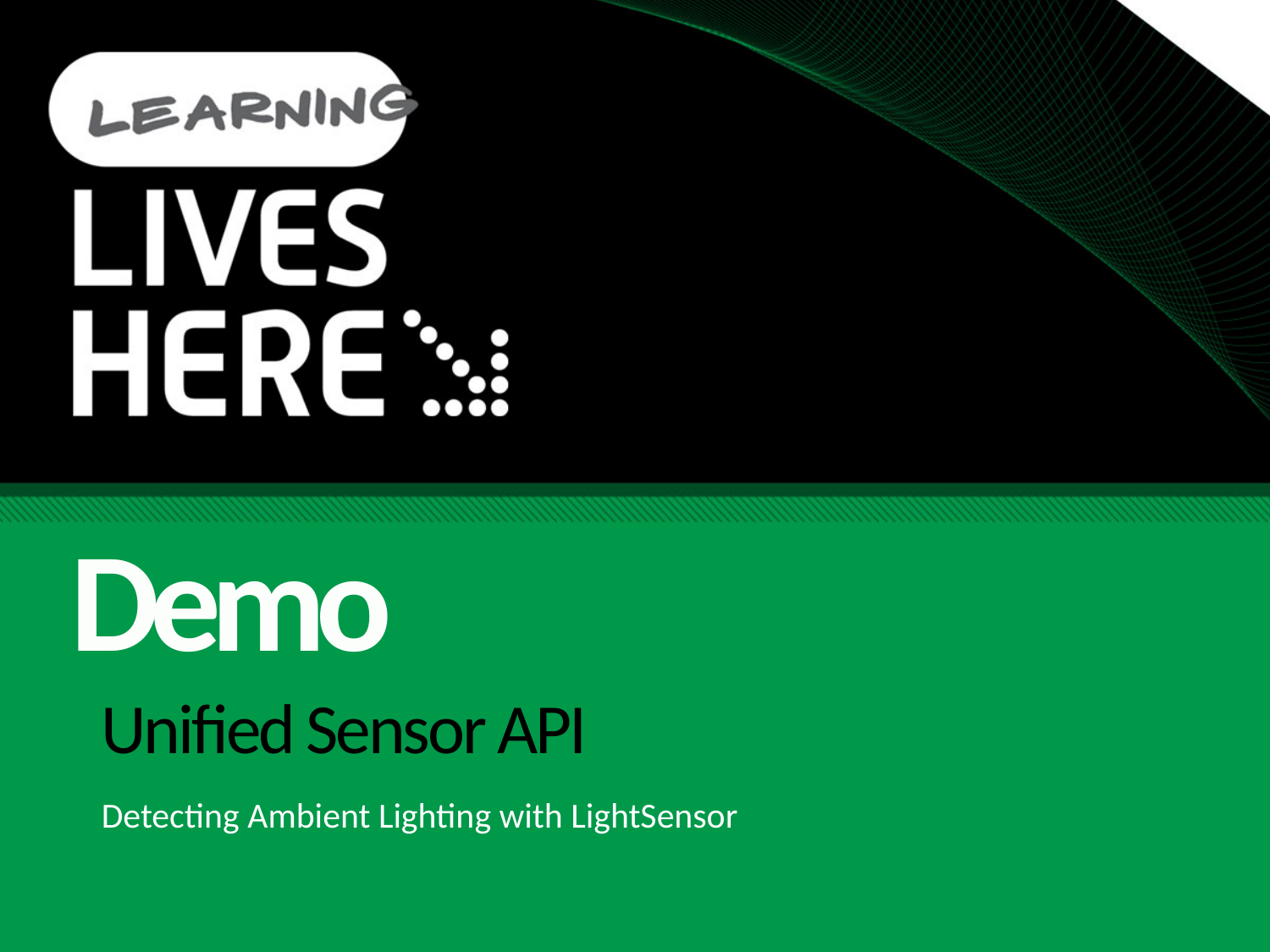

Demo
# Unified Sensor API
Detecting Ambient Lighting with LightSensor